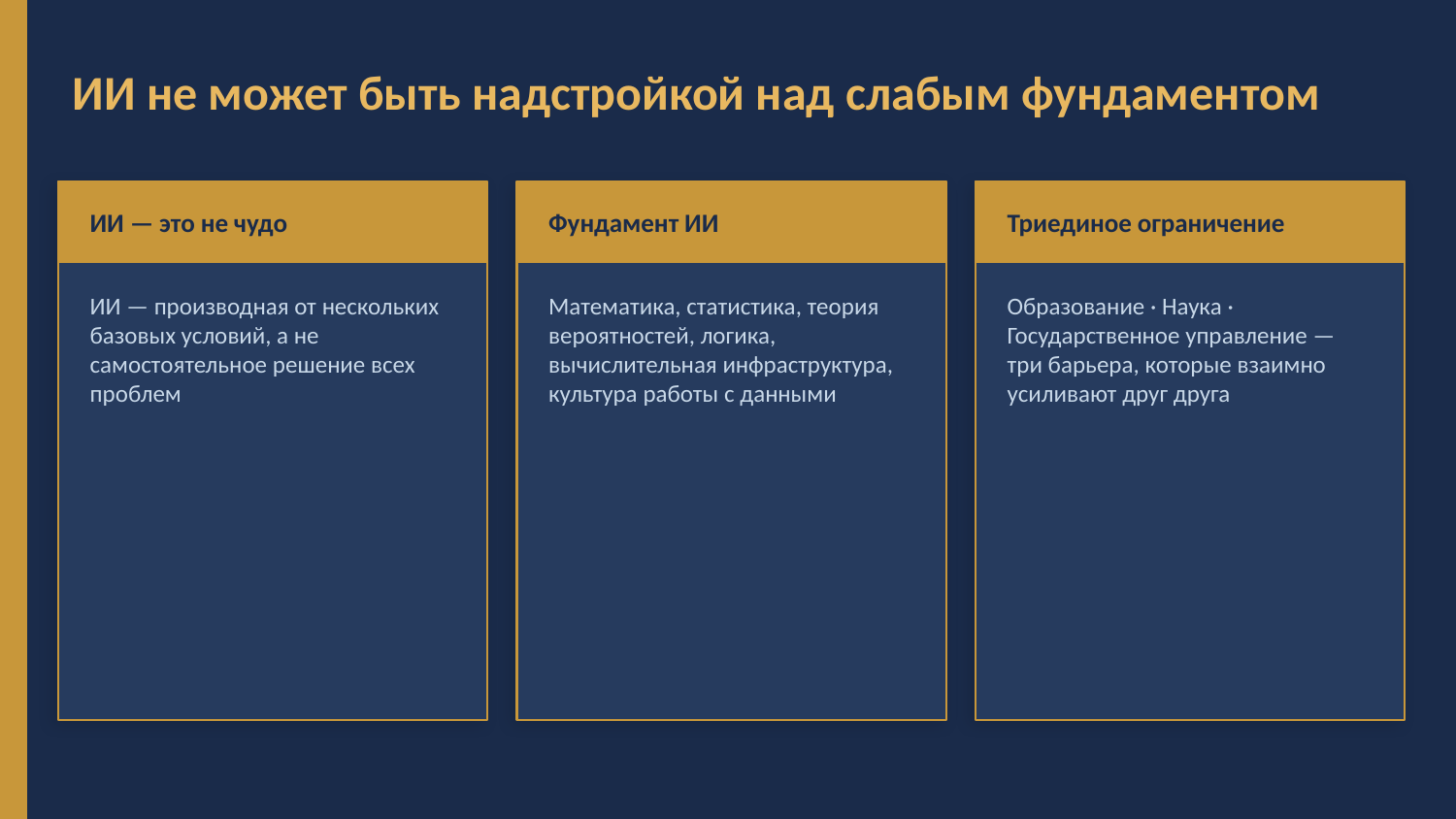

ИИ не может быть надстройкой над слабым фундаментом

ИИ — это не чудо
Фундамент ИИ
Триединое ограничение
ИИ — производная от нескольких базовых условий, а не самостоятельное решение всех проблем
Математика, статистика, теория вероятностей, логика, вычислительная инфраструктура, культура работы с данными
Образование · Наука · Государственное управление — три барьера, которые взаимно усиливают друг друга